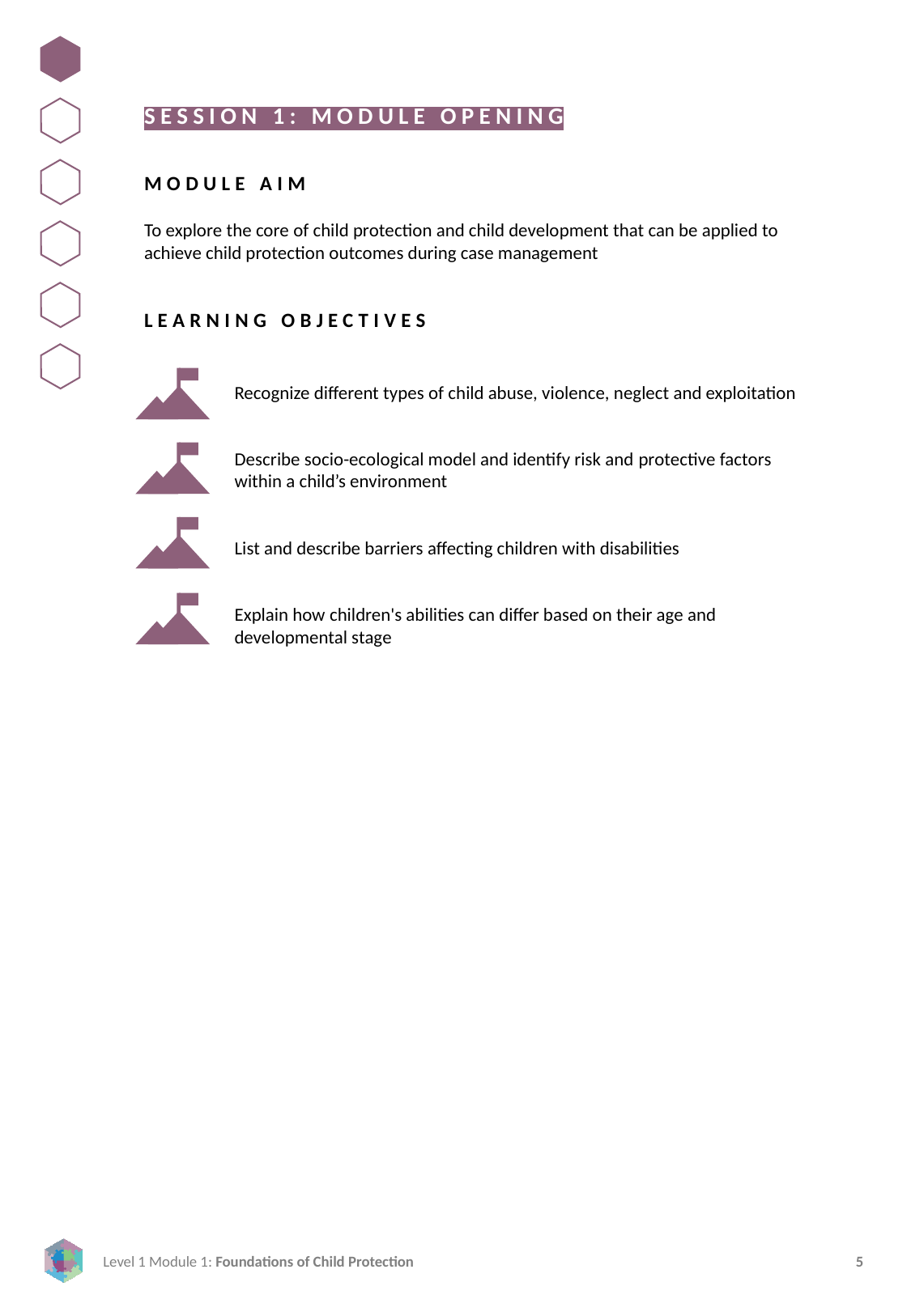

SESSION 1: MODULE OPENING

MODULE AIM
To explore the core of child protection and child development that can be applied to achieve child protection outcomes during case management

LEARNING OBJECTIVES

Recognize different types of child abuse, violence, neglect and exploitation

Describe socio-ecological model and identify risk and protective factors within a child’s environment

List and describe barriers affecting children with disabilities

Explain how children's abilities can differ based on their age and developmental stage